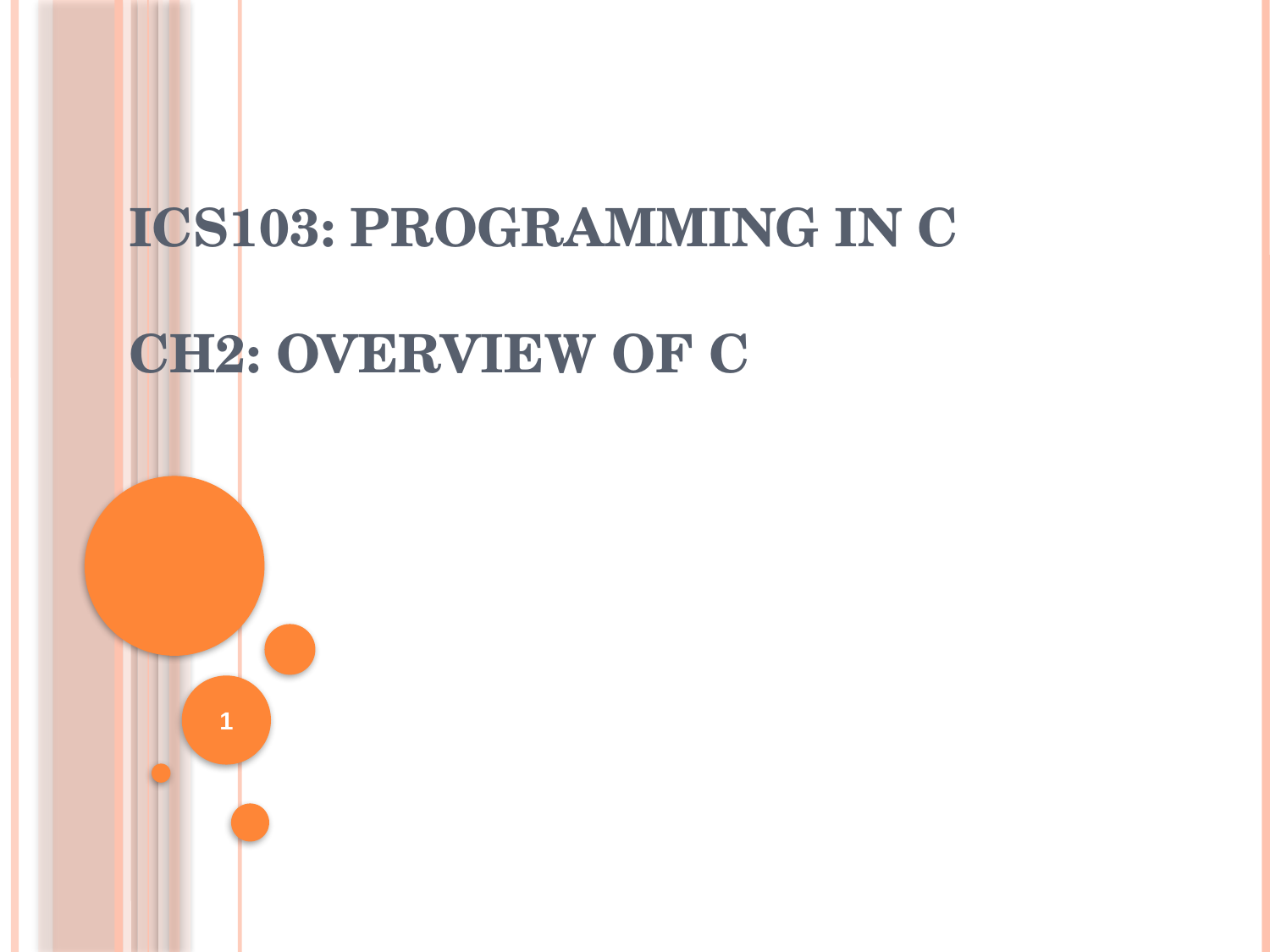

# ICS103: Programming in C Ch2: Overview of C
1